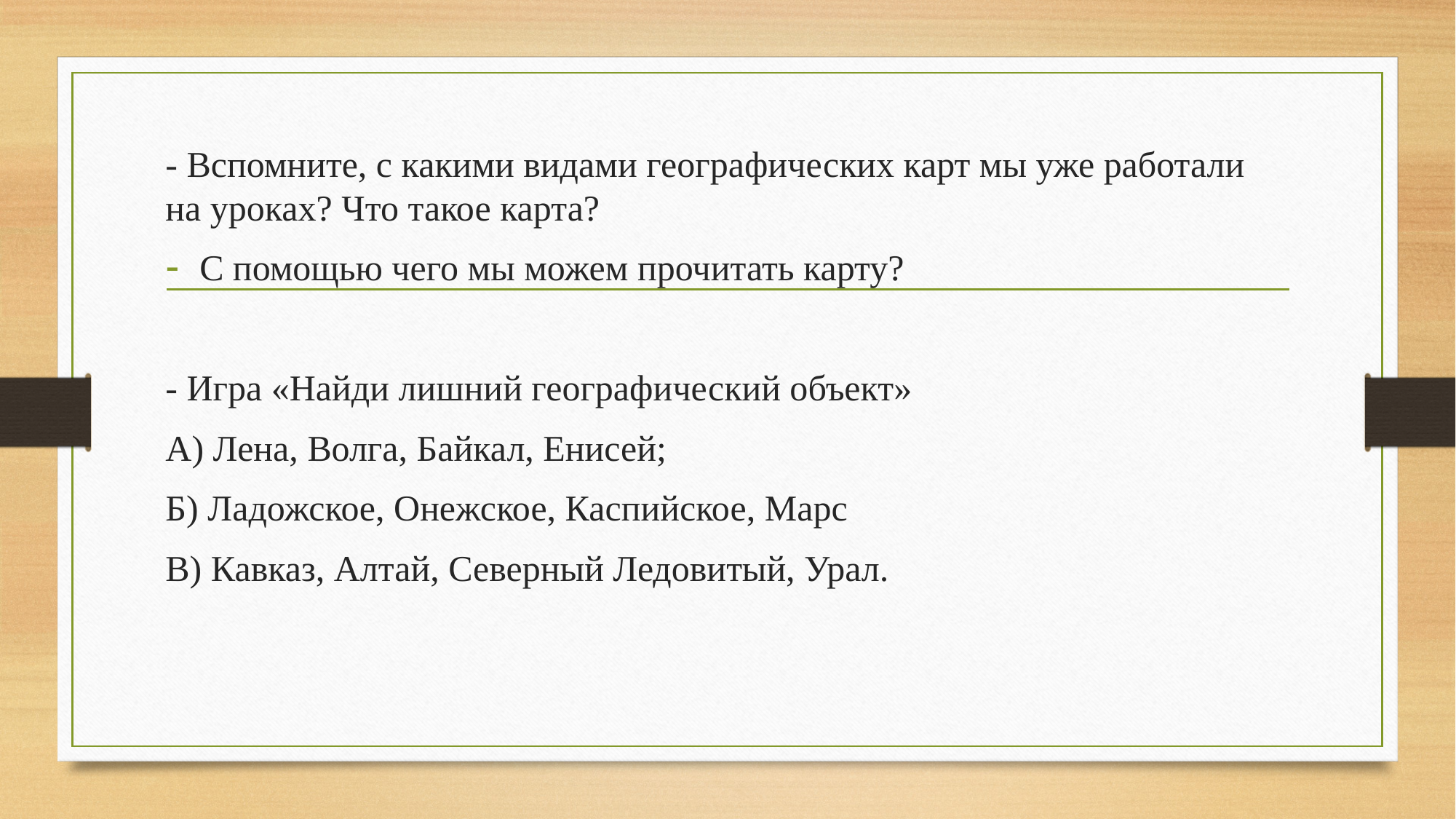

- Вспомните, с какими видами географических карт мы уже работали на уроках? Что такое карта?
С помощью чего мы можем прочитать карту?

- Игра «Найди лишний географический объект»
А) Лена, Волга, Байкал, Енисей;
Б) Ладожское, Онежское, Каспийское, Марс
В) Кавказ, Алтай, Северный Ледовитый, Урал.